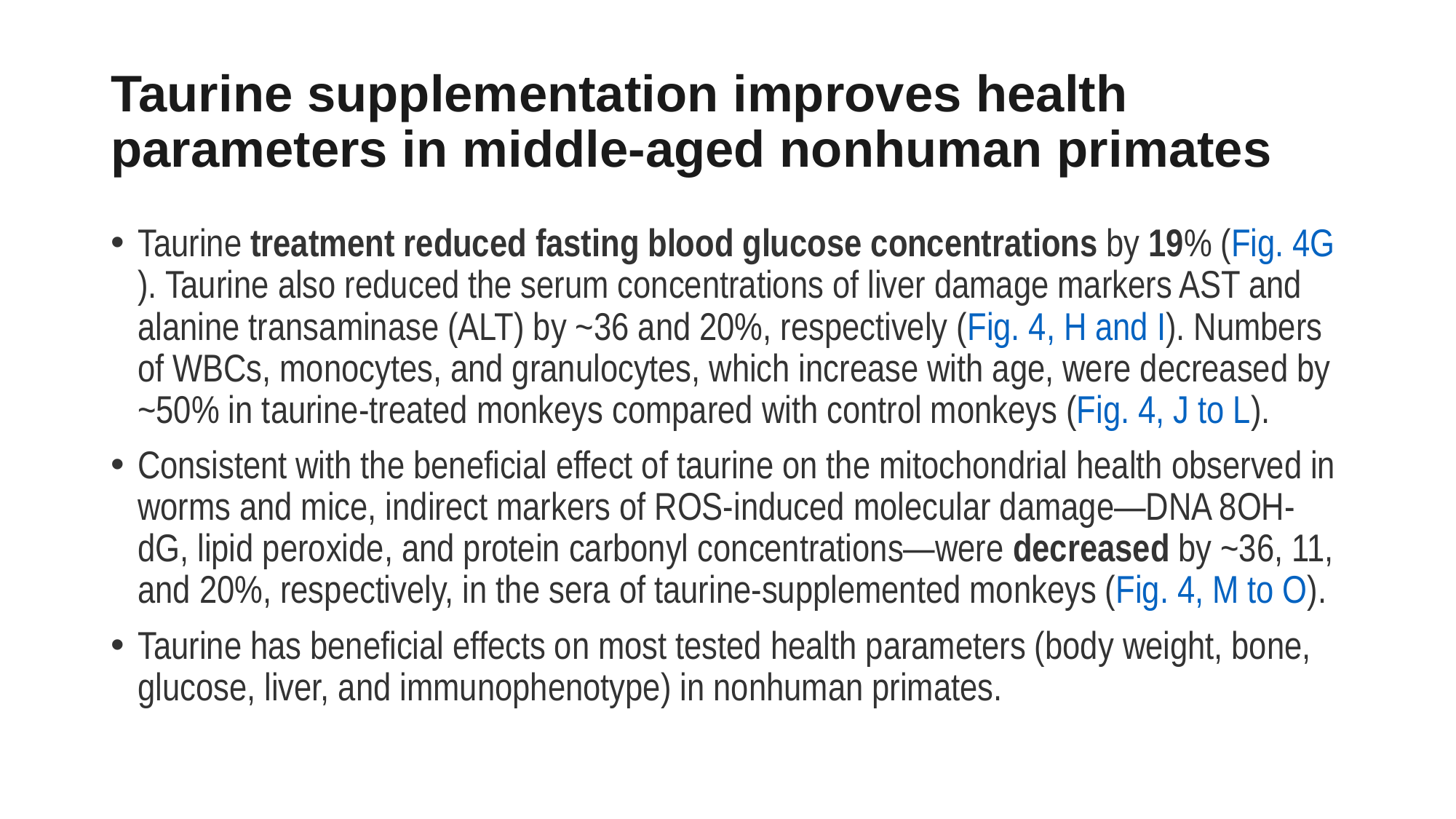

# Taurine supplementation improves health parameters in middle-aged nonhuman primates
Taurine treatment reduced fasting blood glucose concentrations by 19% (Fig. 4G). Taurine also reduced the serum concentrations of liver damage markers AST and alanine transaminase (ALT) by ~36 and 20%, respectively (Fig. 4, H and I). Numbers of WBCs, monocytes, and granulocytes, which increase with age, were decreased by ~50% in taurine-treated monkeys compared with control monkeys (Fig. 4, J to L).
Consistent with the beneficial effect of taurine on the mitochondrial health observed in worms and mice, indirect markers of ROS-induced molecular damage—DNA 8OH-dG, lipid peroxide, and protein carbonyl concentrations—were decreased by ~36, 11, and 20%, respectively, in the sera of taurine-supplemented monkeys (Fig. 4, M to O).
Taurine has beneficial effects on most tested health parameters (body weight, bone, glucose, liver, and immunophenotype) in nonhuman primates.